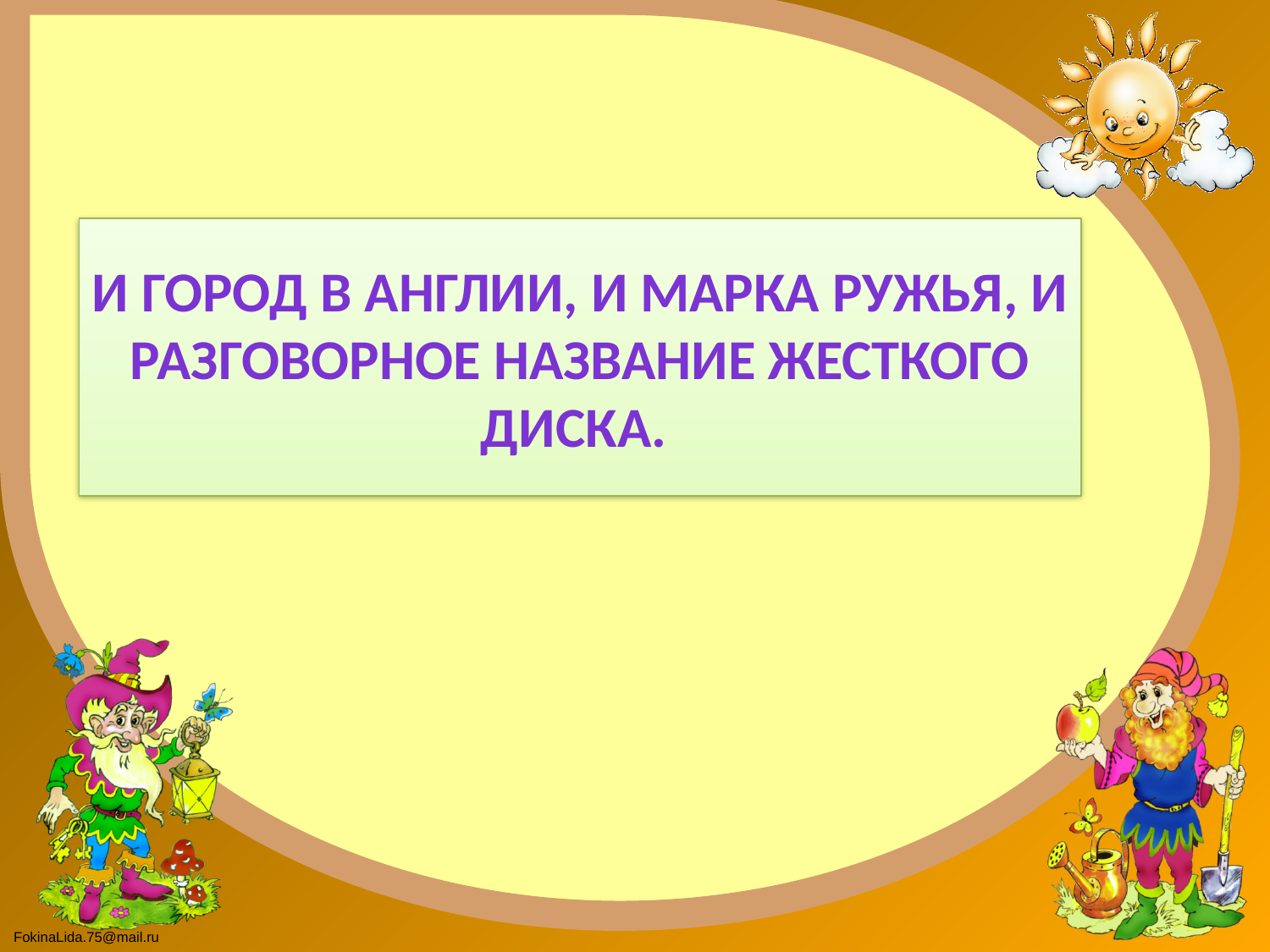

И город в Англии, и марка ружья, и разговорное название жесткого диска.